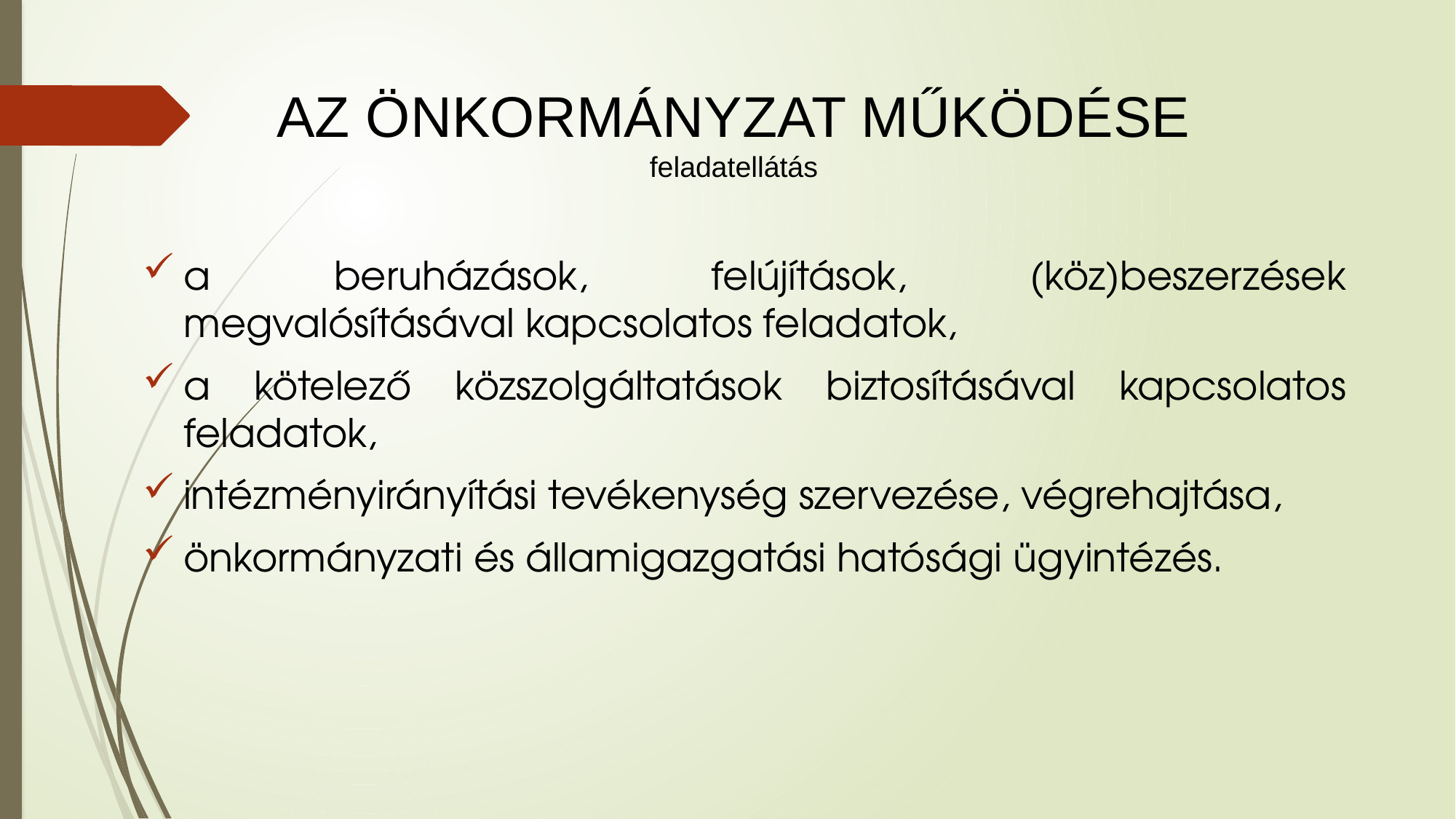

# AZ ÖNKORMÁNYZAT MŰKÖDÉSE feladatellátás
a beruházások, felújítások, (köz)beszerzések megvalósításával kapcsolatos feladatok,
a kötelező közszolgáltatások biztosításával kapcsolatos feladatok,
intézményirányítási tevékenység szervezése, végrehajtása,
önkormányzati és államigazgatási hatósági ügyintézés.